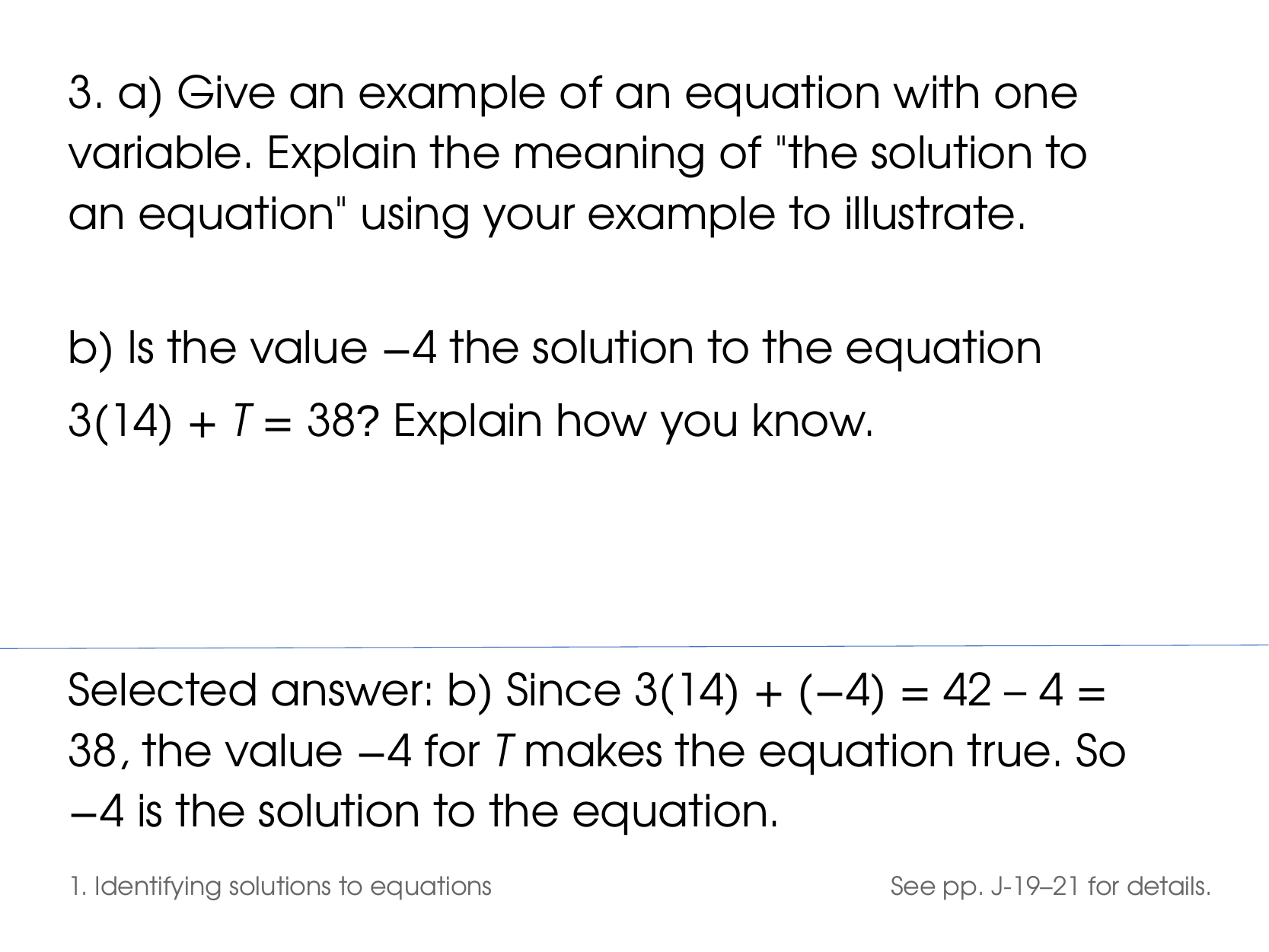

3. a) Give an example of an equation with one variable. Explain the meaning of "the solution to an equation" using your example to illustrate.
b) Is the value −4 the solution to the equation
3(14) + T = 38? Explain how you know.
Selected answer: b) Since 3(14) + (−4) = 42 – 4 = 38, the value −4 for T makes the equation true. So −4 is the solution to the equation.
1. Identifying solutions to equations
See pp. J-19–21 for details.